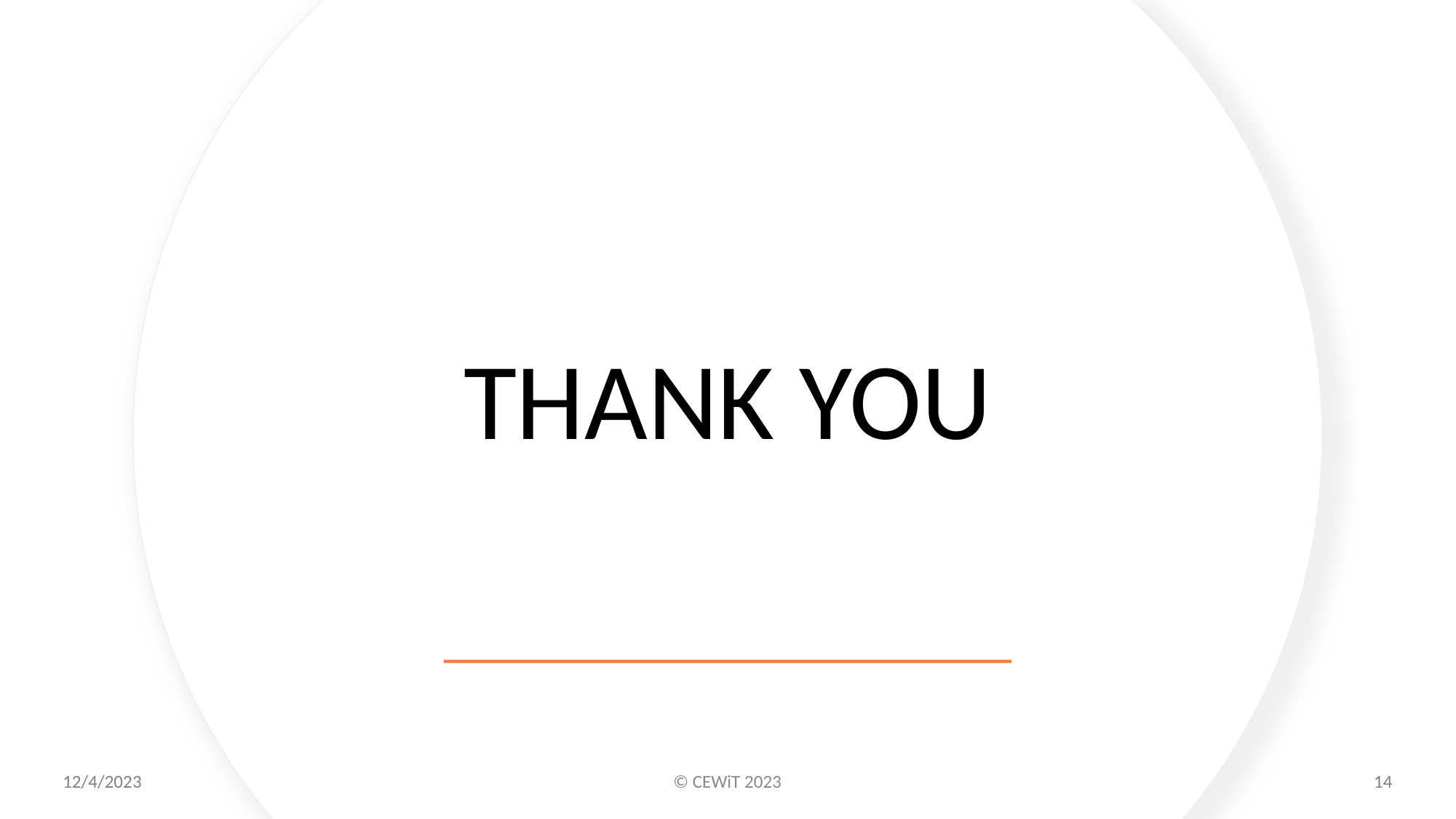

# THANK YOU

12/4/2023
© CEWiT 2023
14